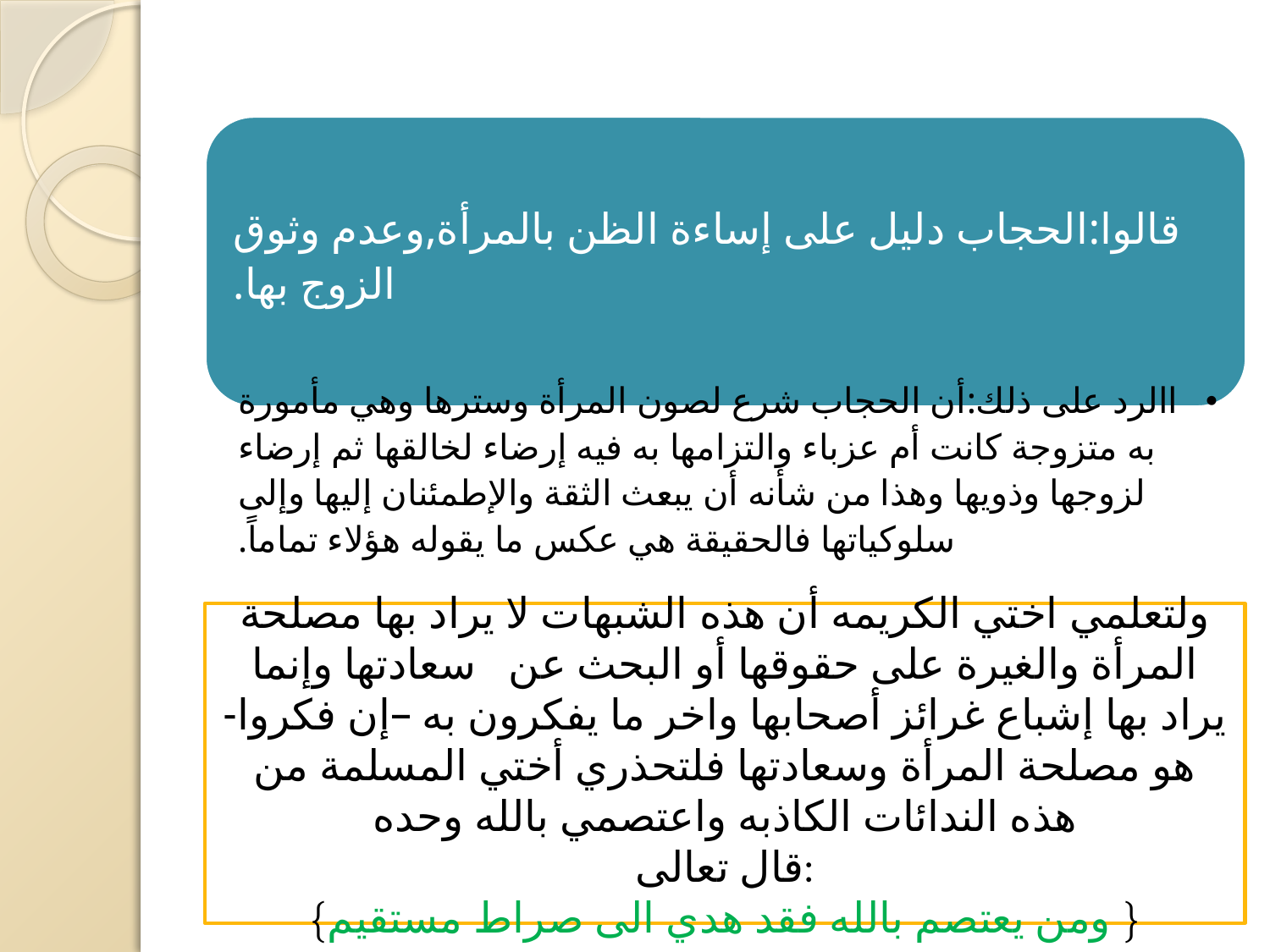

قالوا:الحجاب دليل على إساءة الظن بالمرأة,وعدم وثوق الزوج بها.
ولتعلمي اختي الكريمه أن هذه الشبهات لا يراد بها مصلحة المرأة والغيرة على حقوقها أو البحث عن   سعادتها وإنما يراد بها إشباع غرائز أصحابها واخر ما يفكرون به –إن فكروا- هو مصلحة المرأة وسعادتها فلتحذري أختي المسلمة من هذه الندائات الكاذبه واعتصمي بالله وحده
قال تعالى:
{ومن يعتصم بالله فقد هدي الى صراط مستقيم }